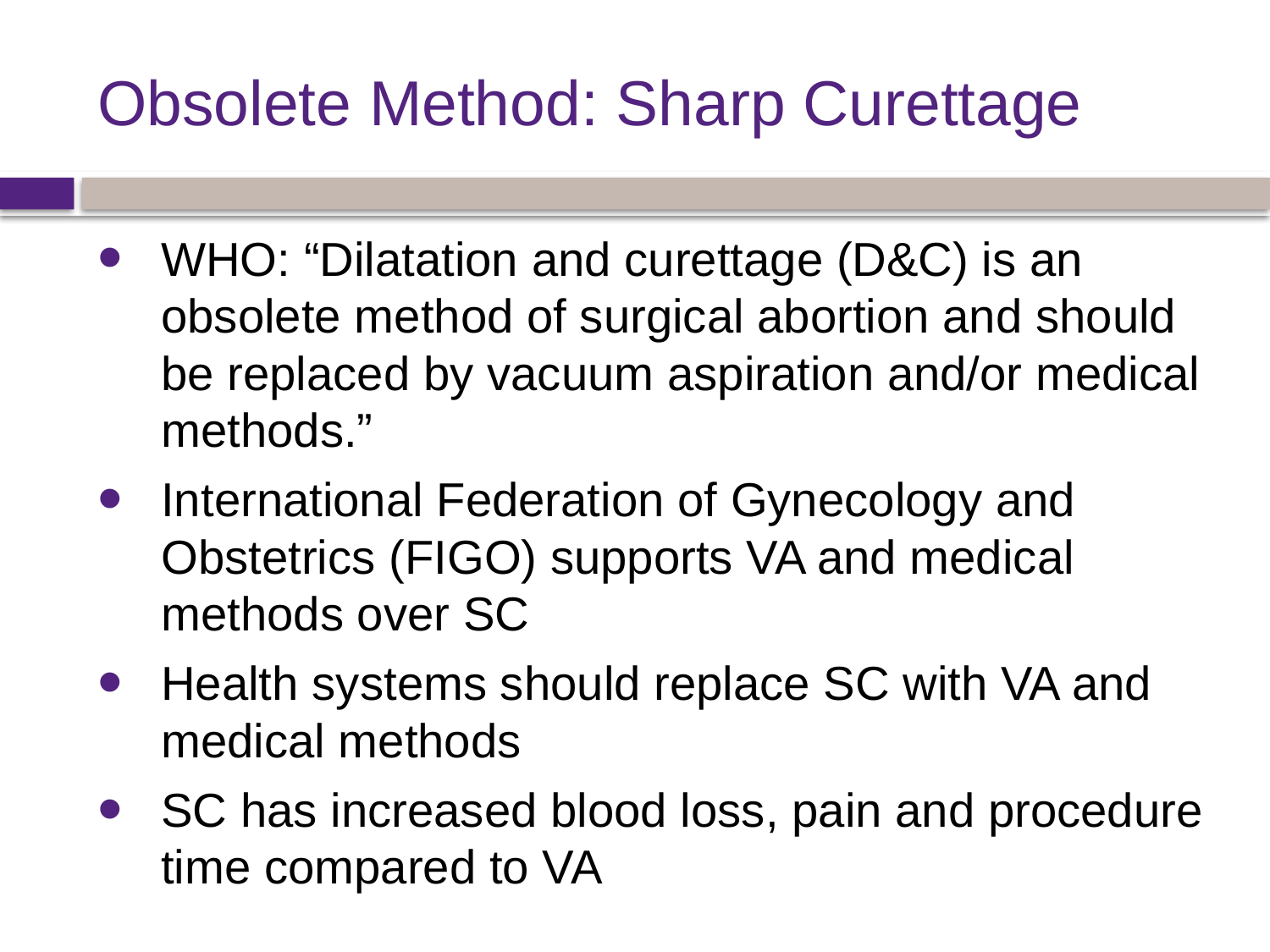

# Obsolete Method: Sharp Curettage
WHO: “Dilatation and curettage (D&C) is an obsolete method of surgical abortion and should be replaced by vacuum aspiration and/or medical methods.”
International Federation of Gynecology and Obstetrics (FIGO) supports VA and medical methods over SC
Health systems should replace SC with VA and medical methods
SC has increased blood loss, pain and procedure time compared to VA